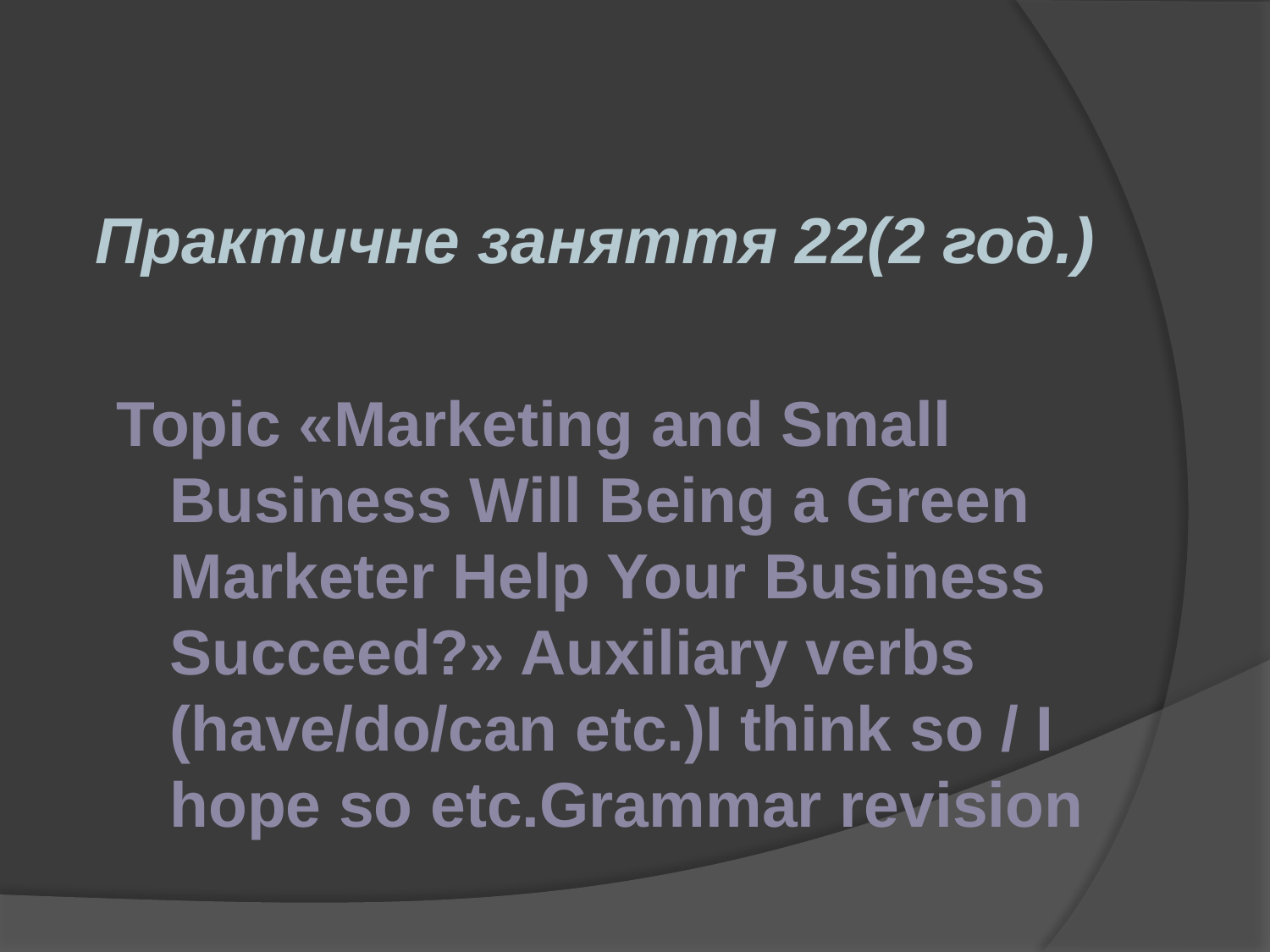

# Практичне заняття 22(2 год.)
Topic «Marketing and Small Business Will Being a Green Marketer Help Your Business Succeed?» Auxiliary verbs (have/do/can etc.)I think so / I hope so etc.Grammar revision